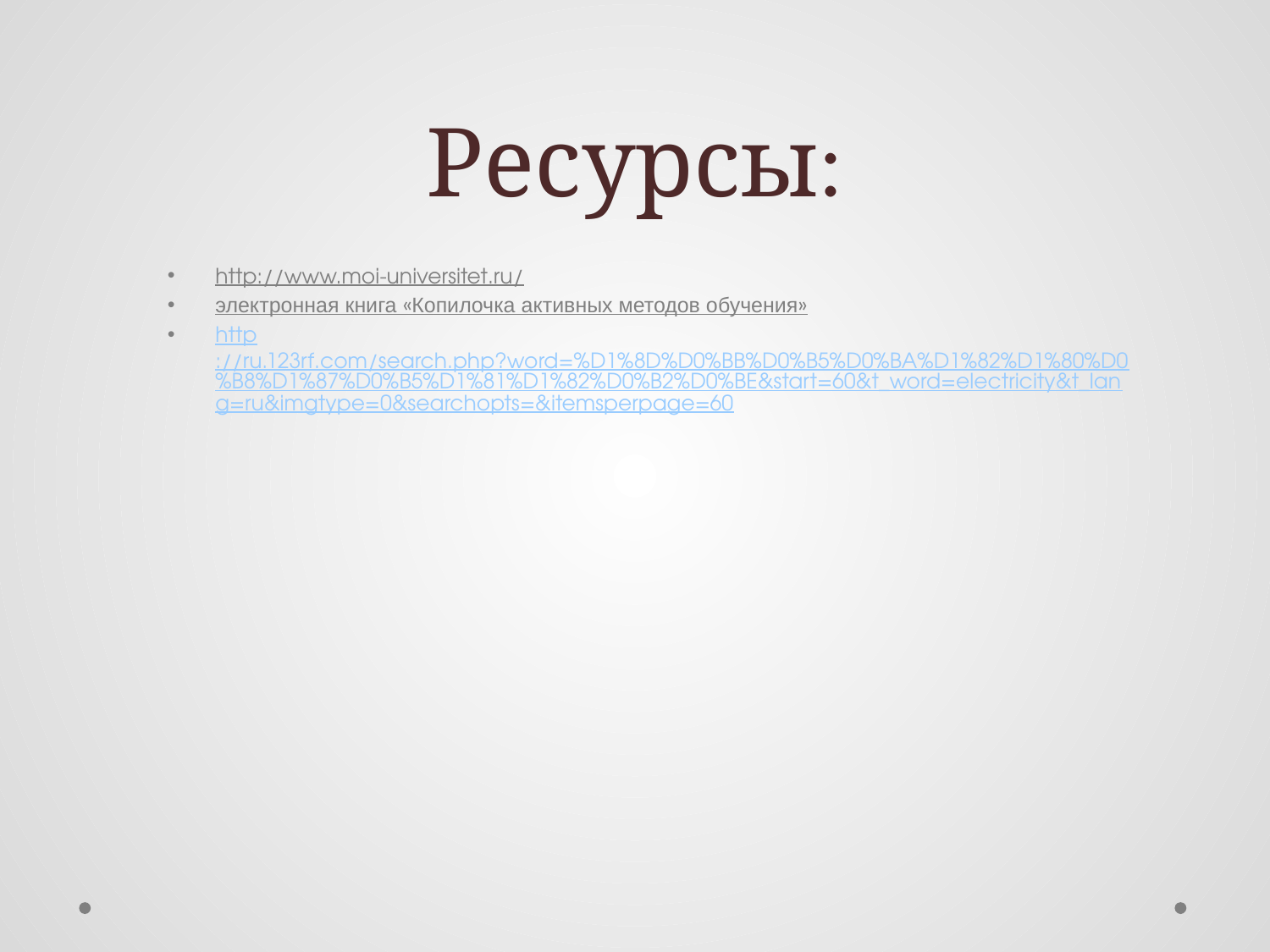

# Ресурсы:
http://www.moi-universitet.ru/
электронная книга «Копилочка активных методов обучения»
http://ru.123rf.com/search.php?word=%D1%8D%D0%BB%D0%B5%D0%BA%D1%82%D1%80%D0%B8%D1%87%D0%B5%D1%81%D1%82%D0%B2%D0%BE&start=60&t_word=electricity&t_lang=ru&imgtype=0&searchopts=&itemsperpage=60